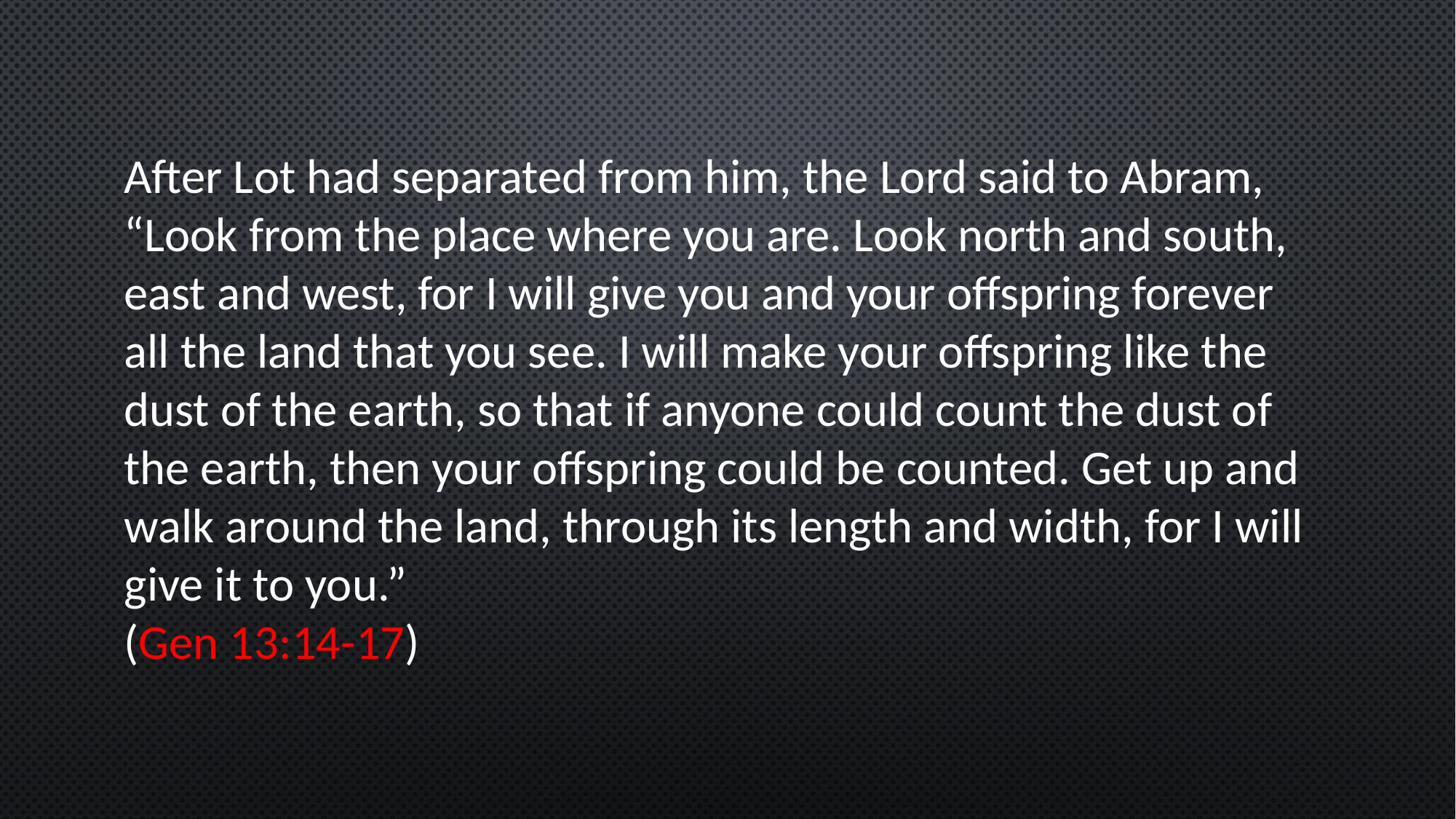

After Lot had separated from him, the Lord said to Abram, “Look from the place where you are. Look north and south, east and west, for I will give you and your offspring forever all the land that you see. I will make your offspring like the dust of the earth, so that if anyone could count the dust of the earth, then your offspring could be counted. Get up and walk around the land, through its length and width, for I will give it to you.”
(Gen 13:14-17)